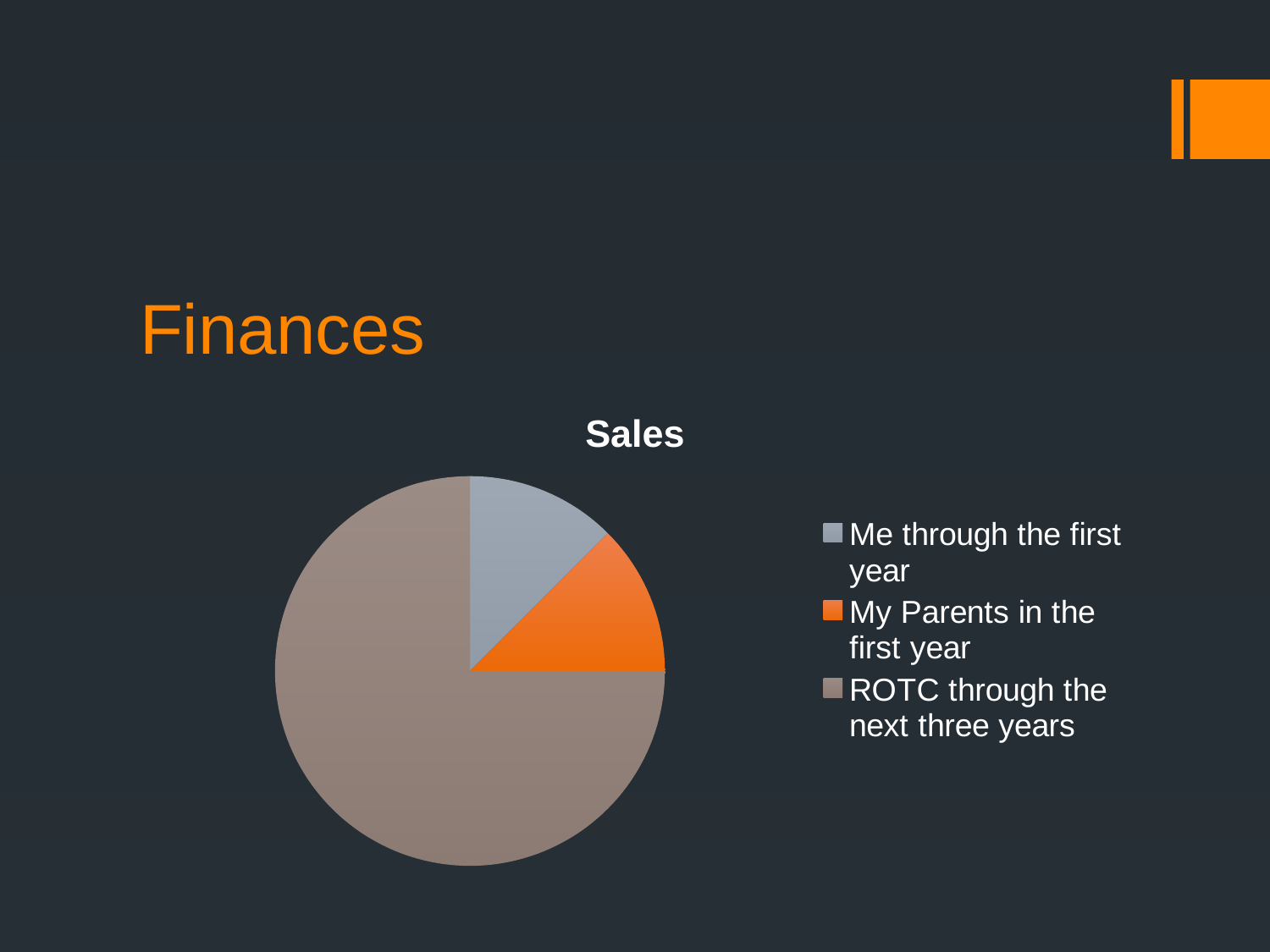

# Finances

### Chart:

| Category | Sales |
|---|---|
| Me through the first year | 13500.0 |
| My Parents in the first year | 13500.0 |
| ROTC through the next three years | 81000.0 |